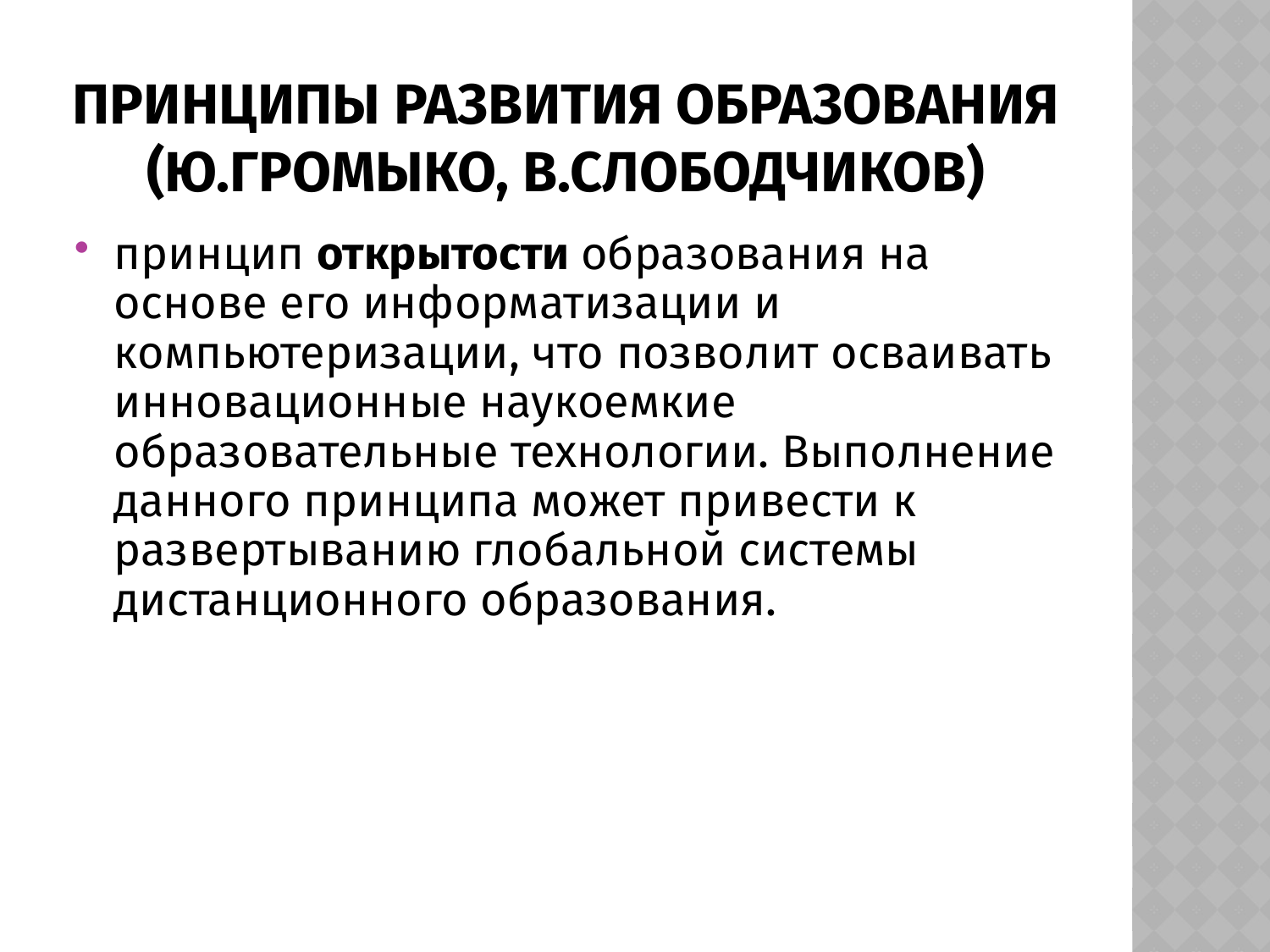

# Принципы развития образования (Ю.Громыко, В.Слободчиков)
принцип открытости образования на основе его информатизации и компьютеризации, что позволит осваивать инновационные наукоемкие образовательные технологии. Выполнение данного принципа может привести к развертыванию глобальной системы дистанционного образования.

31